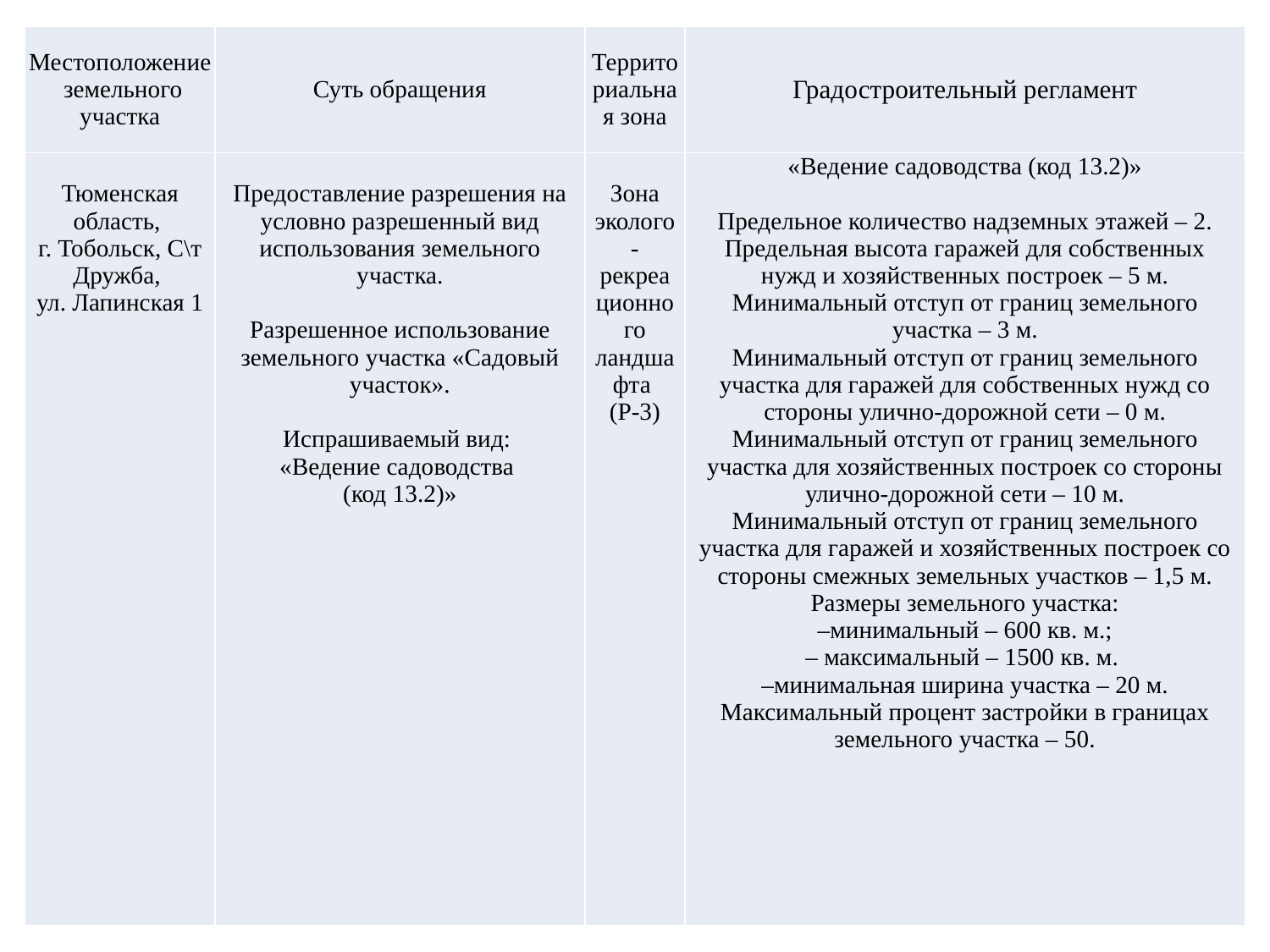

| Местоположение земельного участка | Суть обращения | Территориальная зона | Градостроительный регламент |
| --- | --- | --- | --- |
| Тюменская область, г. Тобольск, С\т Дружба, ул. Лапинская 1 | Предоставление разрешения на условно разрешенный вид использования земельного участка. Разрешенное использование земельного участка «Садовый участок». Испрашиваемый вид: «Ведение садоводства (код 13.2)» | Зона эколого-рекреационного ландшафта (Р-3) | «Ведение садоводства (код 13.2)» Предельное количество надземных этажей – 2. Предельная высота гаражей для собственных нужд и хозяйственных построек – 5 м. Минимальный отступ от границ земельного участка – 3 м. Минимальный отступ от границ земельного участка для гаражей для собственных нужд со стороны улично-дорожной сети – 0 м. Минимальный отступ от границ земельного участка для хозяйственных построек со стороны улично-дорожной сети – 10 м. Минимальный отступ от границ земельного участка для гаражей и хозяйственных построек со стороны смежных земельных участков – 1,5 м. Размеры земельного участка: –минимальный – 600 кв. м.; – максимальный – 1500 кв. м. –минимальная ширина участка – 20 м. Максимальный процент застройки в границах земельного участка – 50. |